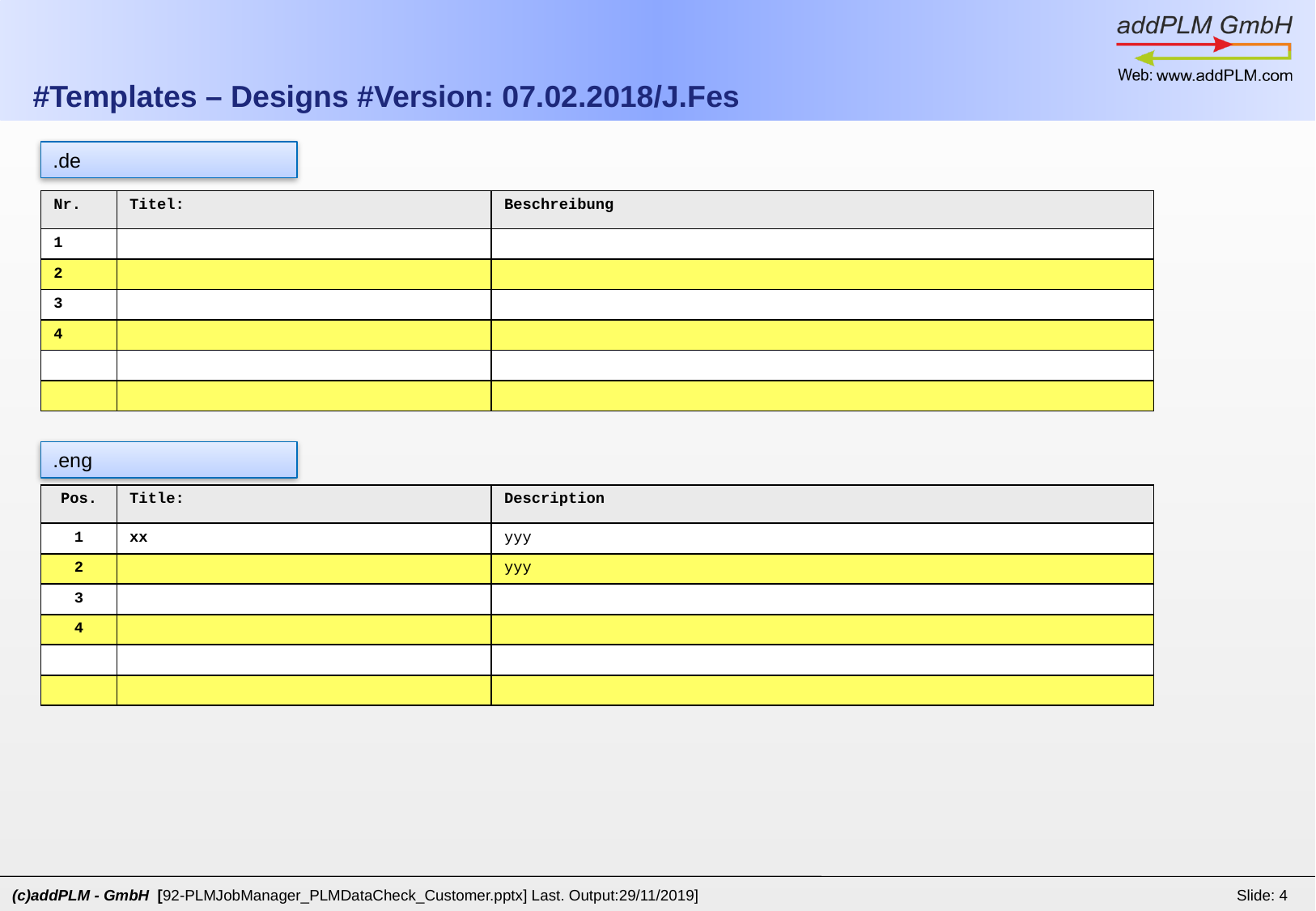

# #Templates – Designs #Version: 07.02.2018/J.Fes
.de
| Nr. | Titel: | Beschreibung |
| --- | --- | --- |
| 1 |  |  |
| 2 |  |  |
| 3 |  |  |
| 4 |  |  |
|  |  |  |
|  |  |  |
.eng
| Pos. | Title: | Description |
| --- | --- | --- |
| 1 | xx | yyy |
| 2 |  | yyy |
| 3 |  |  |
| 4 |  |  |
|  |  |  |
|  |  |  |